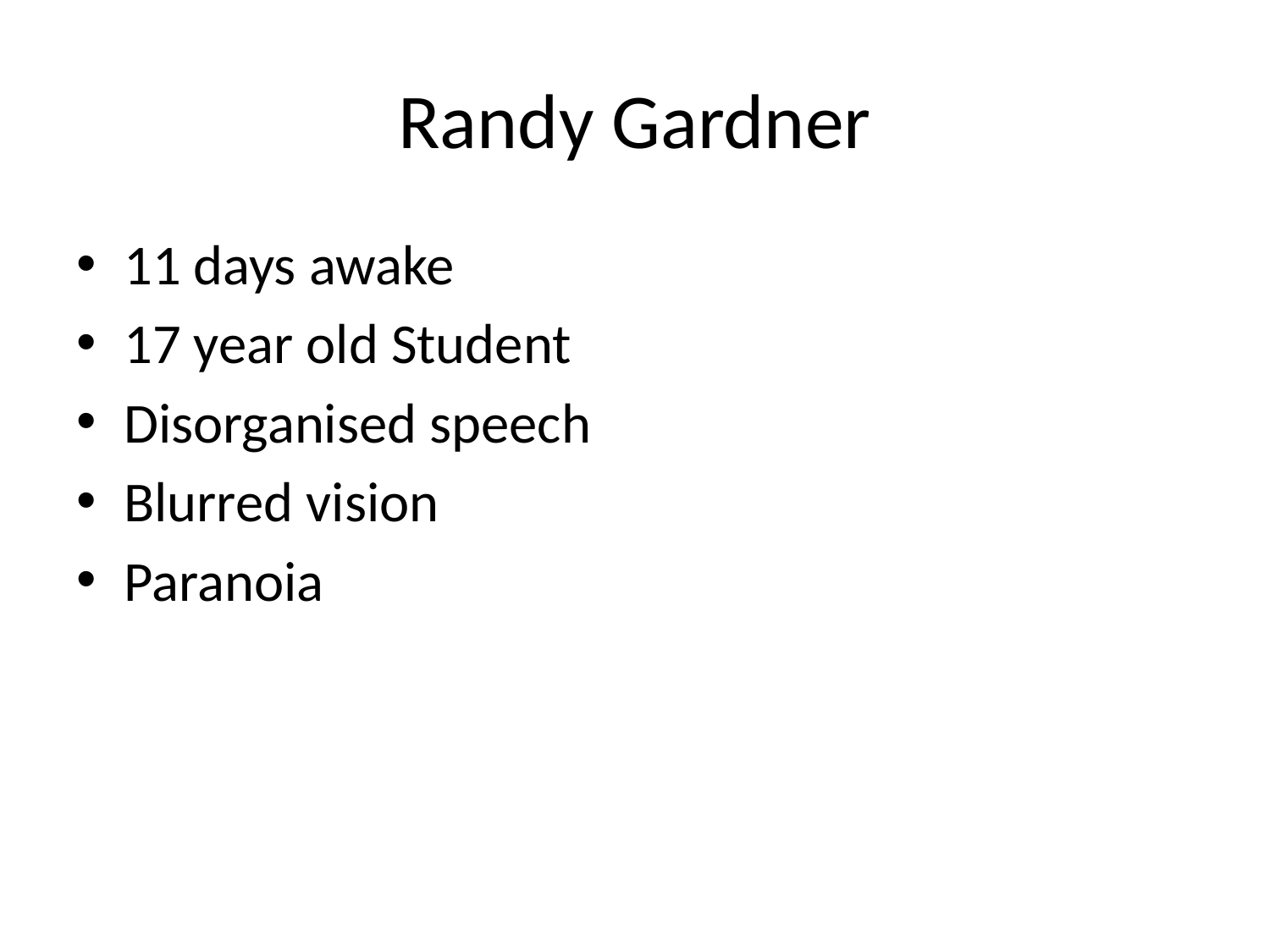

# Randy Gardner
11 days awake
17 year old Student
Disorganised speech
Blurred vision
Paranoia